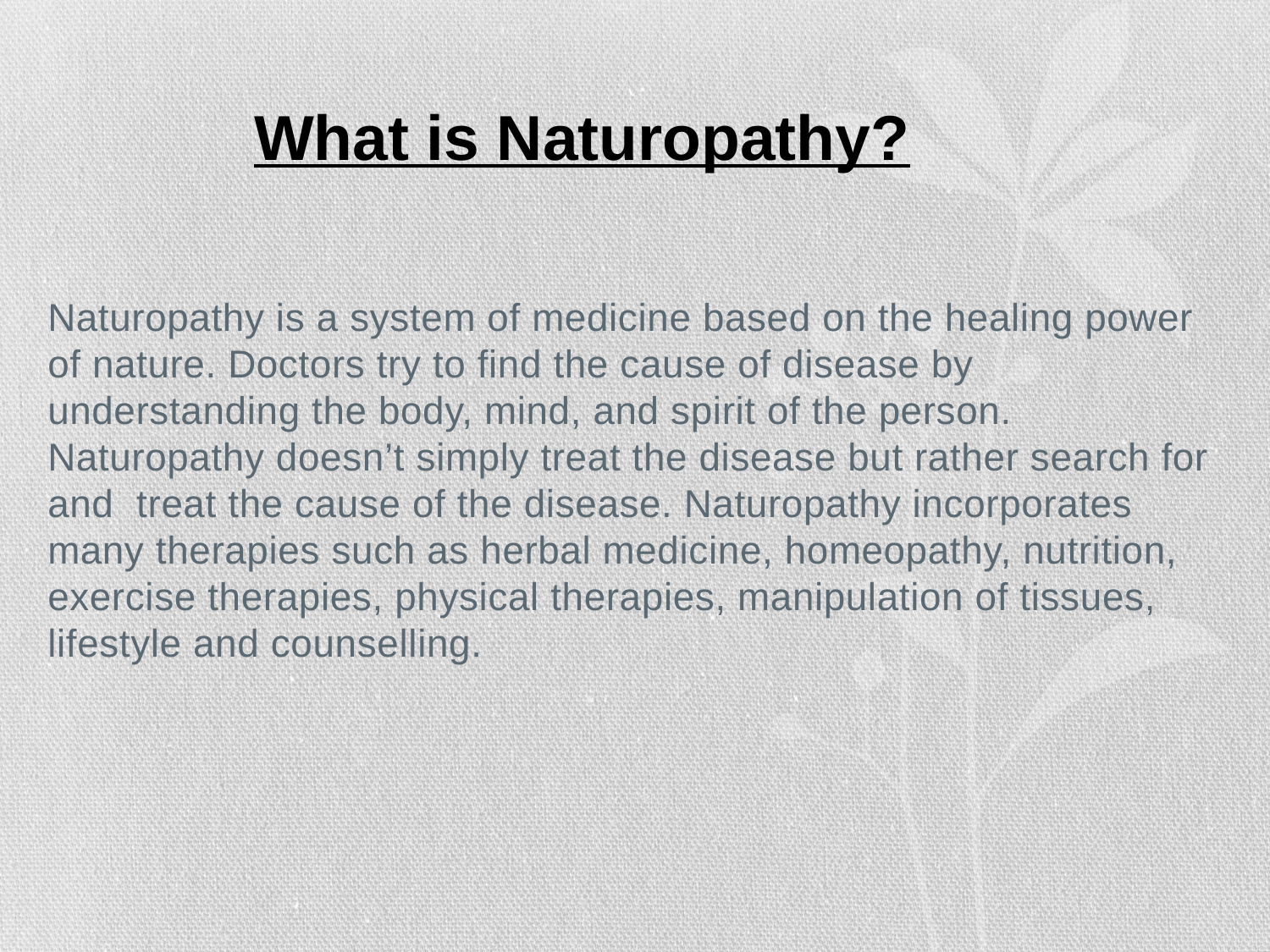

# What is Naturopathy?
Naturopathy is a system of medicine based on the healing power of nature. Doctors try to find the cause of disease by understanding the body, mind, and spirit of the person. Naturopathy doesn’t simply treat the disease but rather search for and  treat the cause of the disease. Naturopathy incorporates many therapies such as herbal medicine, homeopathy, nutrition, exercise therapies, physical therapies, manipulation of tissues, lifestyle and counselling.